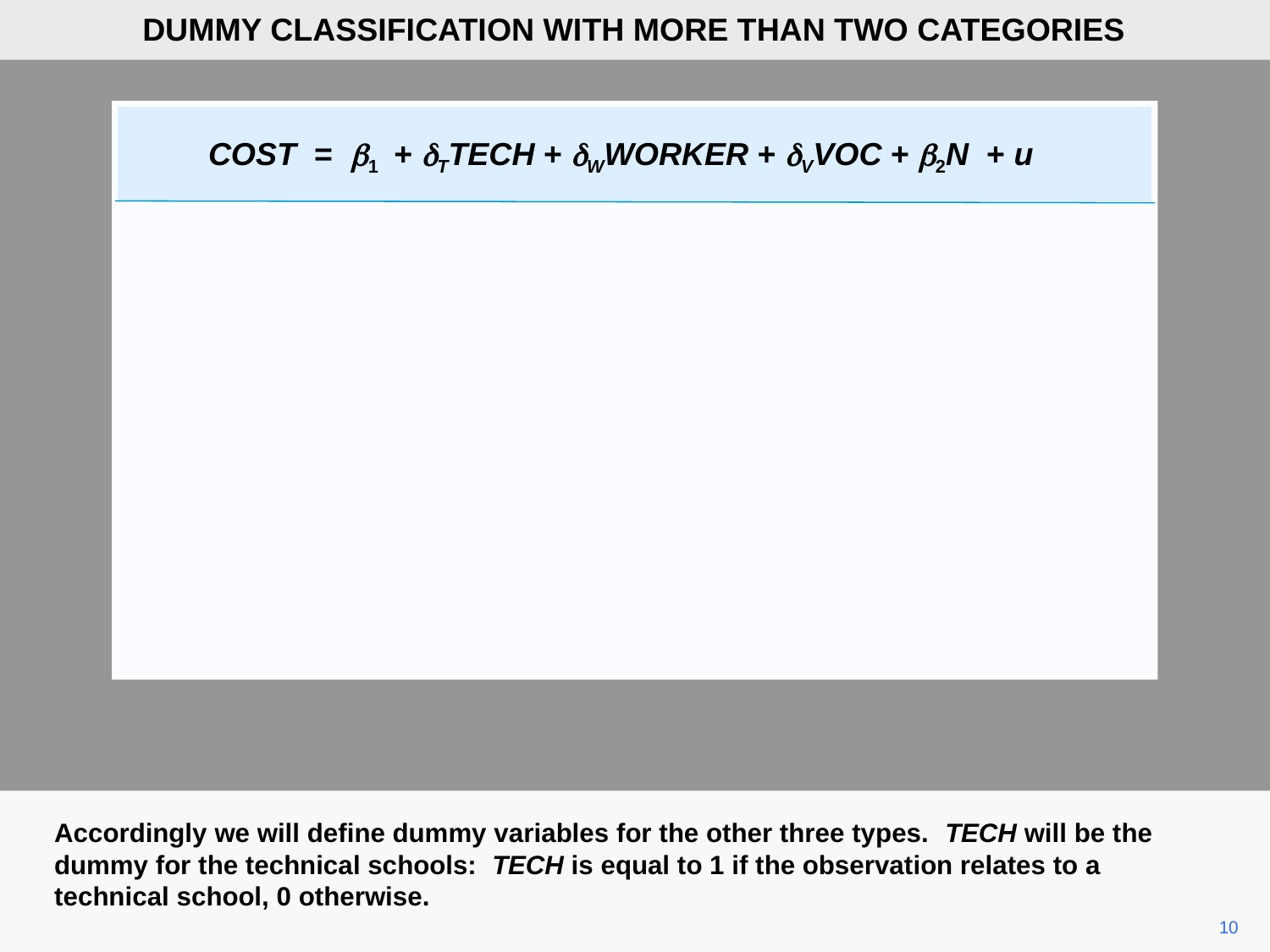

DUMMY CLASSIFICATION WITH MORE THAN TWO CATEGORIES

COST  =  β1 + δTTECH + δWWORKER + δVVOC + β2N  + u

Accordingly we will define dummy variables for the other three types.  TECH will be the dummy for the technical schools:  TECH is equal to 1 if the observation relates to a technical school, 0 otherwise.
10